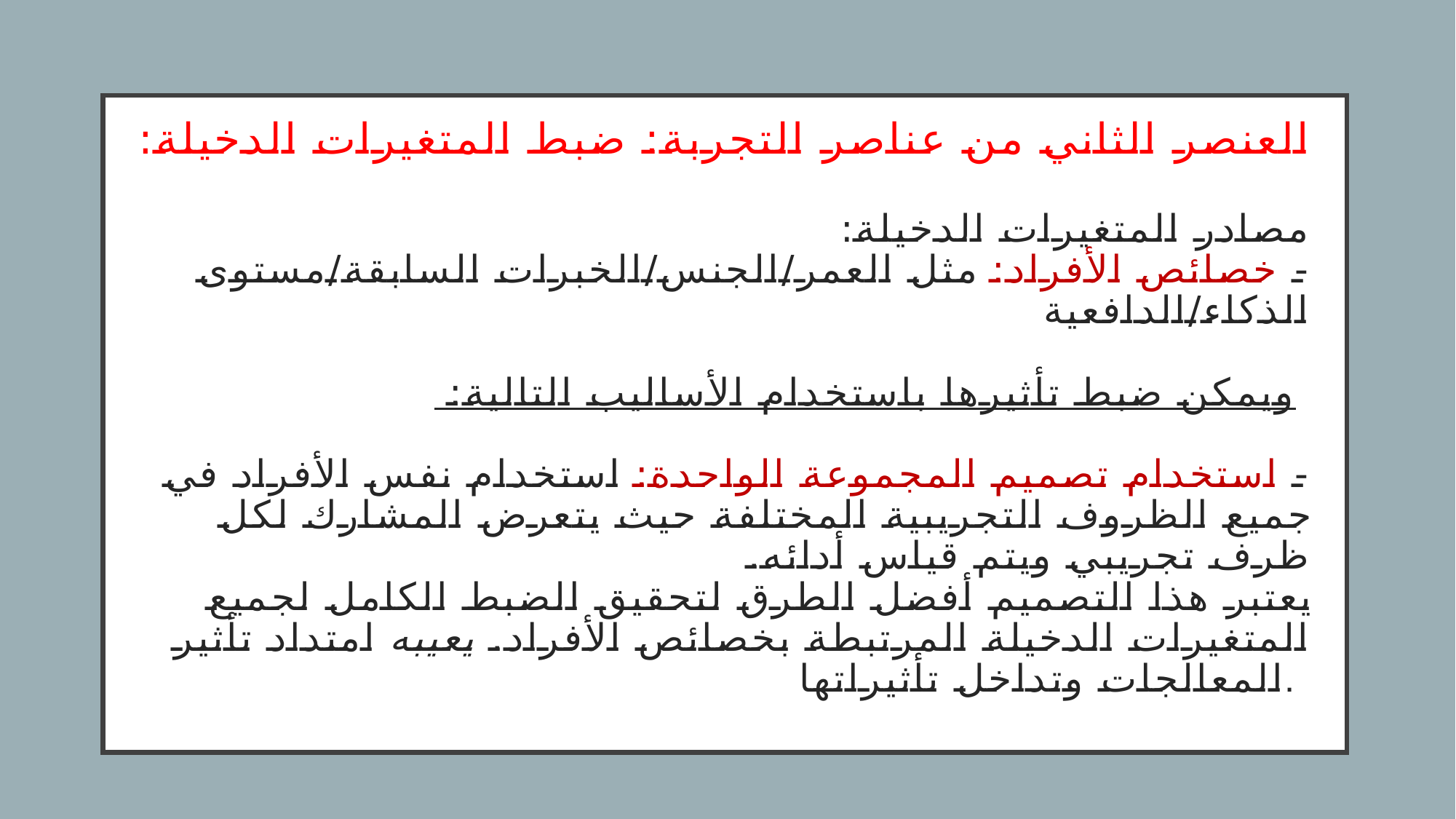

# العنصر الثاني من عناصر التجربة: ضبط المتغيرات الدخيلة: مصادر المتغيرات الدخيلة: - خصائص الأفراد: مثل العمر/الجنس/الخبرات السابقة/مستوى الذكاء/الدافعية ويمكن ضبط تأثيرها باستخدام الأساليب التالية: - استخدام تصميم المجموعة الواحدة: استخدام نفس الأفراد في جميع الظروف التجريبية المختلفة حيث يتعرض المشارك لكل ظرف تجريبي ويتم قياس أدائه. يعتبر هذا التصميم أفضل الطرق لتحقيق الضبط الكامل لجميع المتغيرات الدخيلة المرتبطة بخصائص الأفراد. يعيبه امتداد تأثير المعالجات وتداخل تأثيراتها.